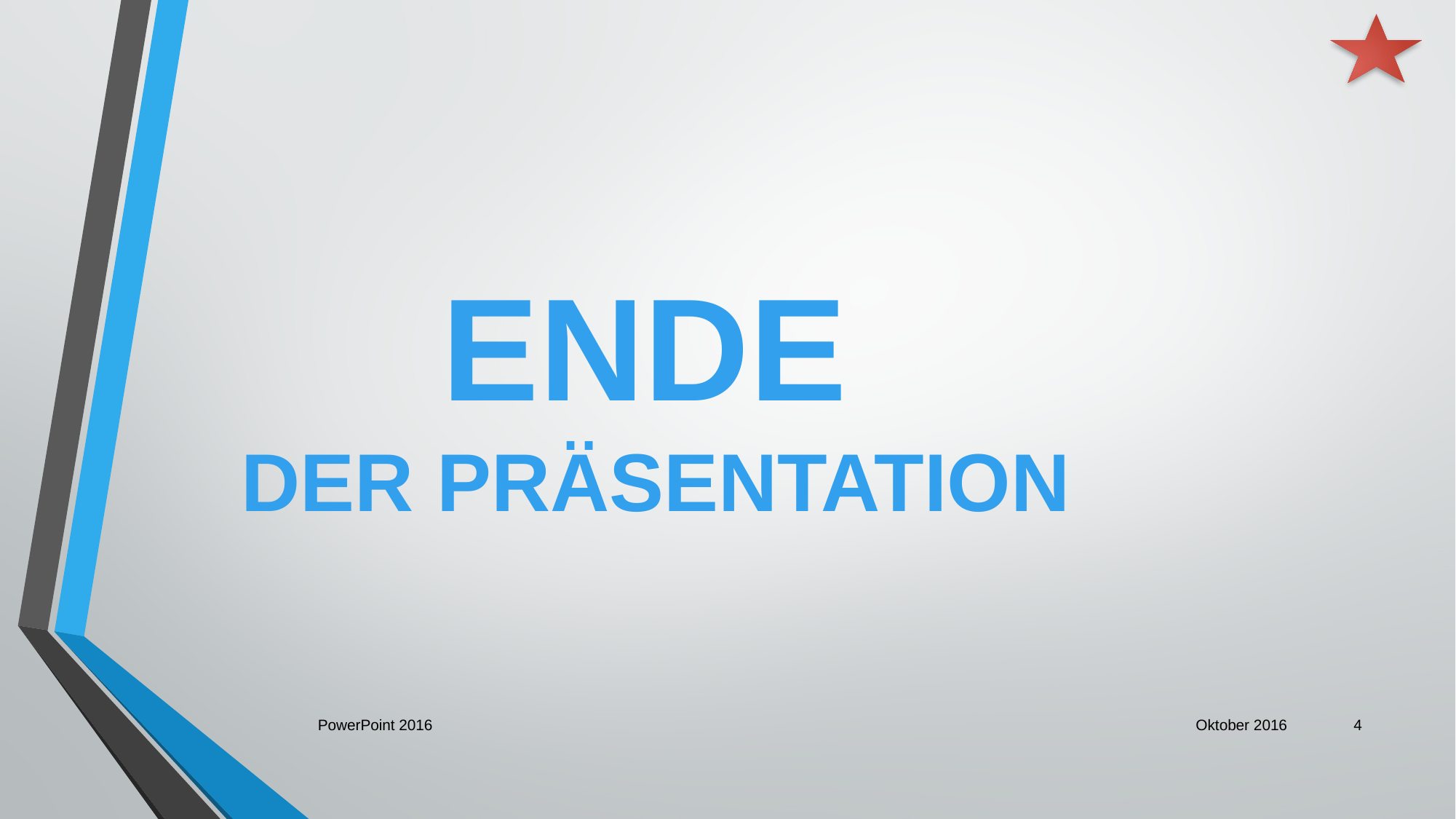

Ende
der Präsentation
PowerPoint 2016
Oktober 2016
4